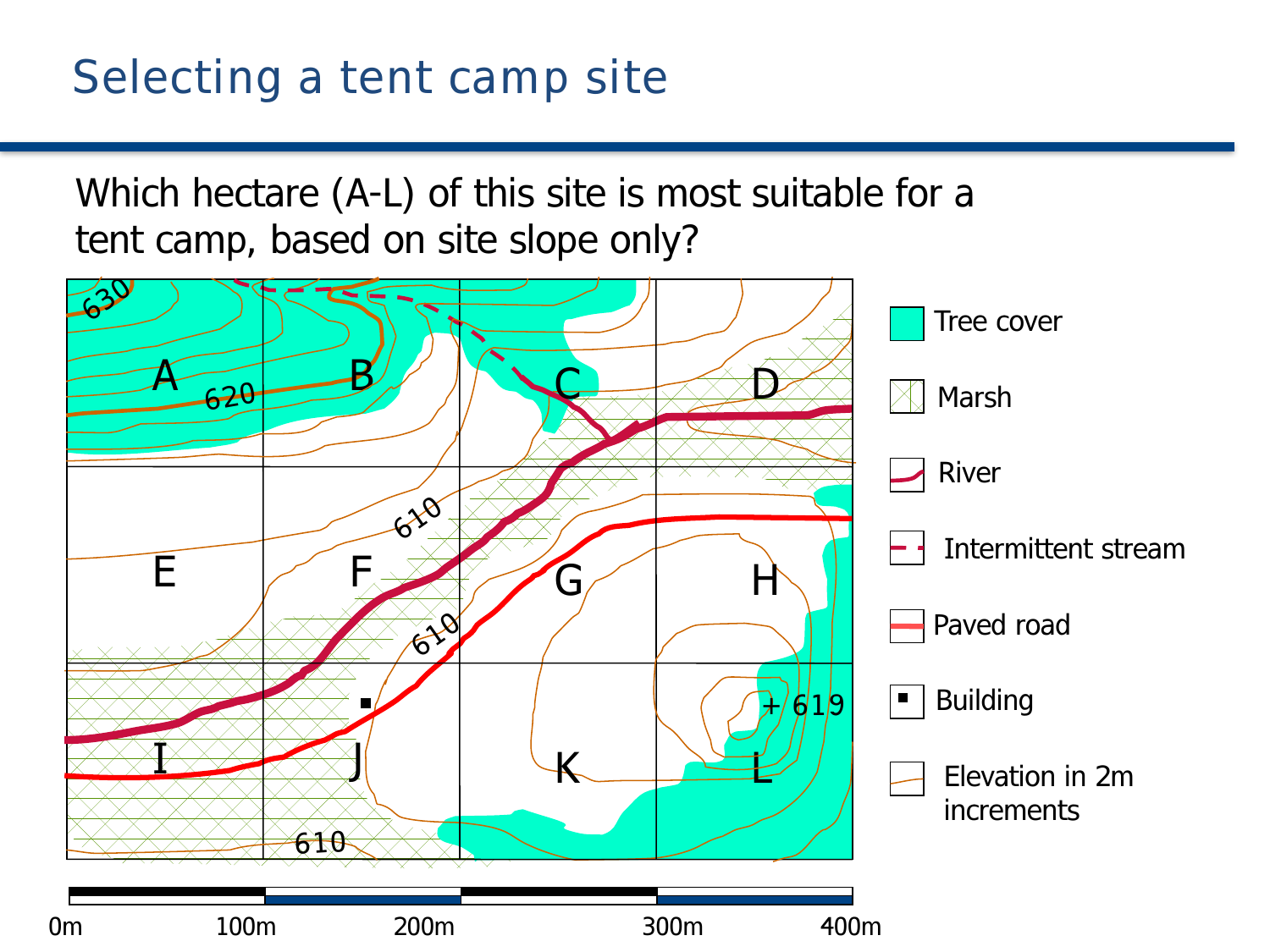

# Selecting a tent camp site
Which hectare (A-L) of this site is most suitable for a tent camp, based on site slope only?
630

A
B
C
D
620

610

E
F
G
H
610

+ 619

I
J
K
L

610

Tree cover
Marsh
River
Intermittent stream
Paved road
Building
Elevation in 2m increments

Module A14 – Sphere technical chapter on water supply, sanitation and hygiene promotion (WASH)
Sphere Training Package 2015

0m                 100m               200m	           300m               400m